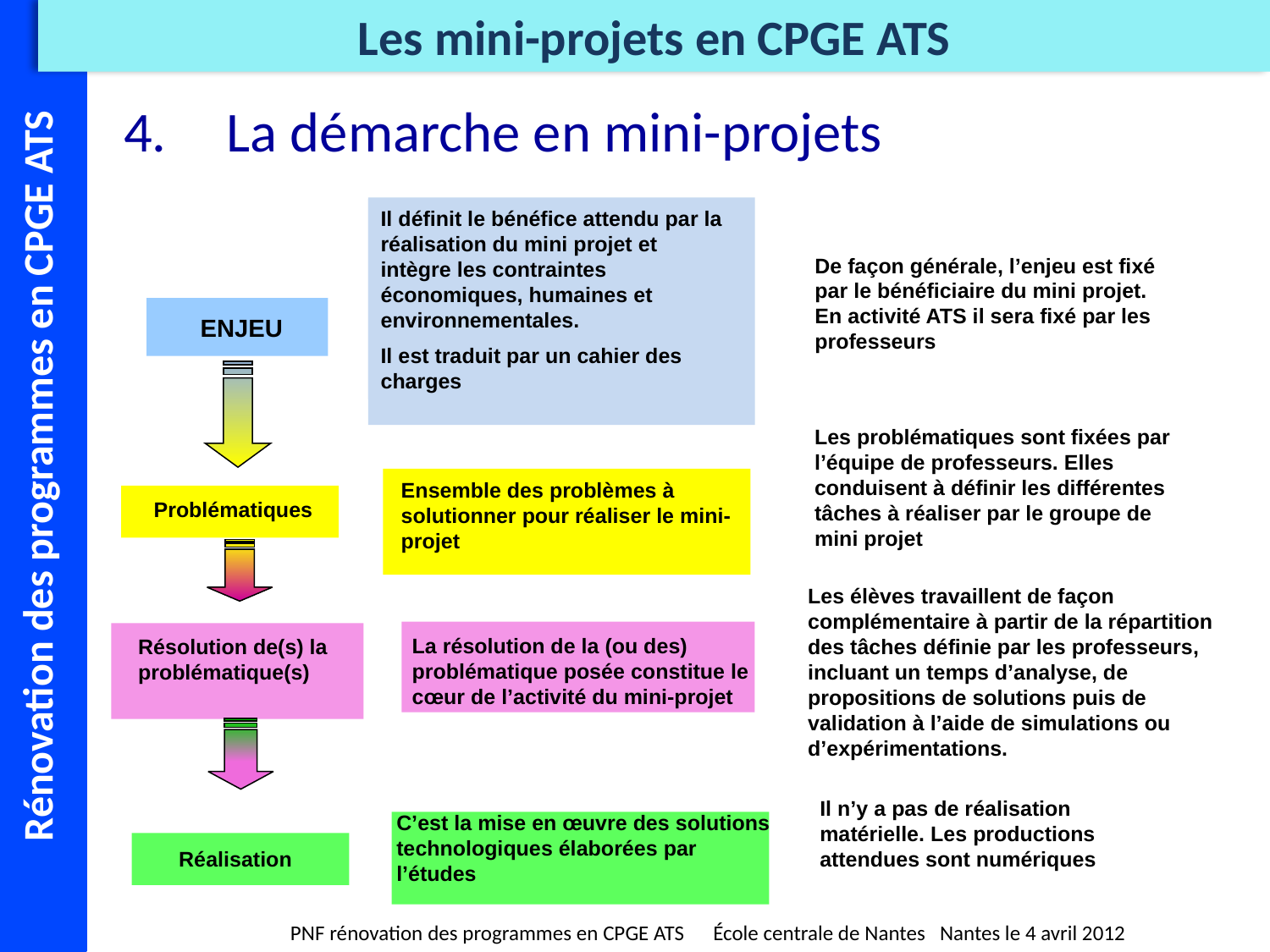

# La démarche en mini-projets

Il définit le bénéfice attendu par la réalisation du mini projet et  intègre les contraintes économiques, humaines et environnementales.
Il est traduit par un cahier des charges
De façon générale, l’enjeu est fixé par le bénéficiaire du mini projet. En activité ATS il sera fixé par les professeurs

ENJEU

Les problématiques sont fixées par l’équipe de professeurs. Elles conduisent à définir les différentes tâches à réaliser par le groupe de mini projet

Ensemble des problèmes à solutionner pour réaliser le mini-projet

Problématiques

Les élèves travaillent de façon complémentaire à partir de la répartition des tâches définie par les professeurs, incluant un temps d’analyse, de propositions de solutions puis de validation à l’aide de simulations ou d’expérimentations.

La résolution de la (ou des) problématique posée constitue le cœur de l’activité du mini-projet
Résolution de(s) la  problématique(s)

Il n’y a pas de réalisation matérielle. Les productions attendues sont numériques
C’est la mise en œuvre des solutions technologiques élaborées par  l’études

Réalisation